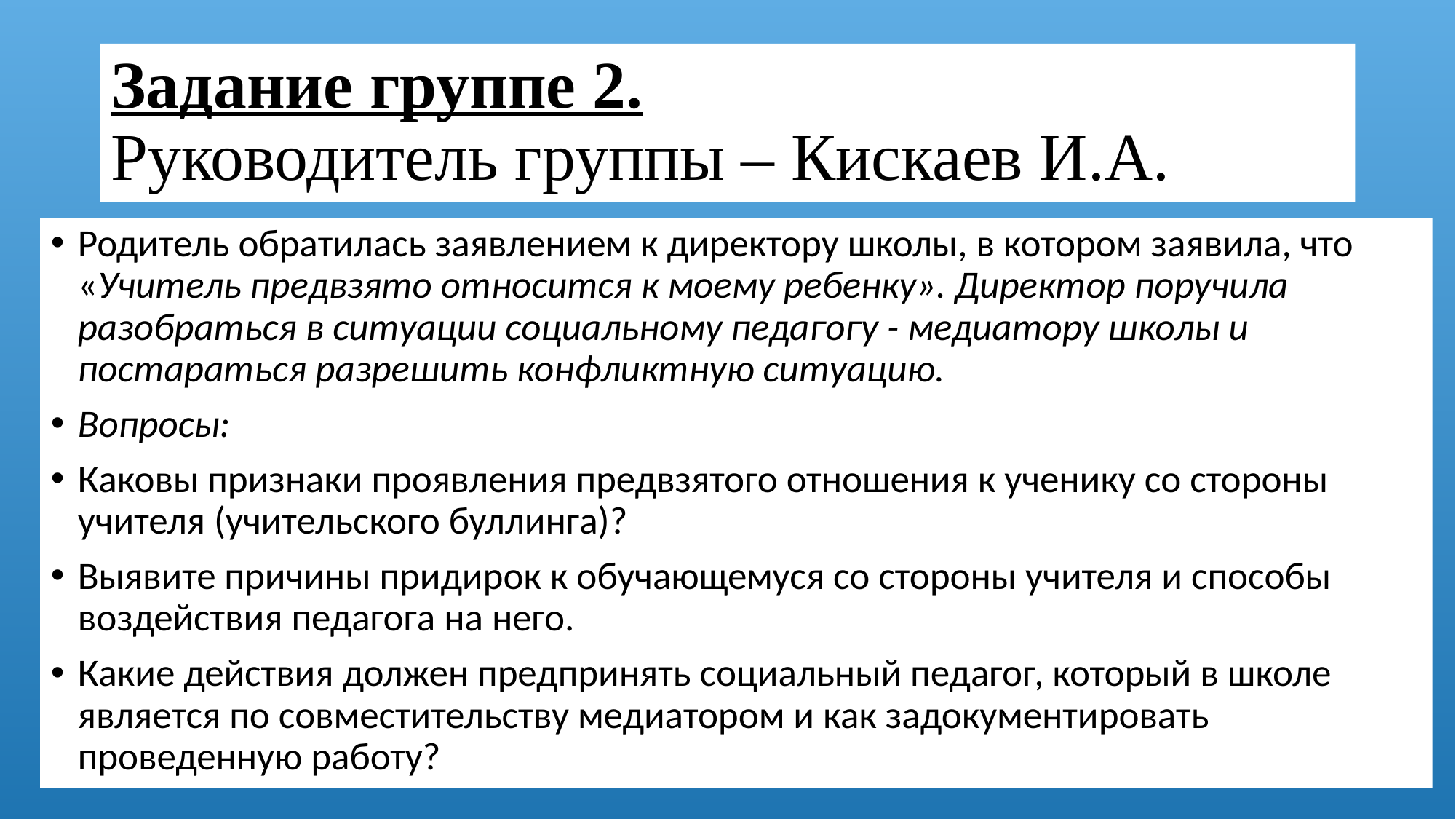

# Задание группе 2. Руководитель группы – Кискаев И.А.
Родитель обратилась заявлением к директору школы, в котором заявила, что «Учитель предвзято относится к моему ребенку». Директор поручила разобраться в ситуации социальному педагогу - медиатору школы и постараться разрешить конфликтную ситуацию.
Вопросы:
Каковы признаки проявления предвзятого отношения к ученику со стороны учителя (учительского буллинга)?
Выявите причины придирок к обучающемуся со стороны учителя и способы воздействия педагога на него.
Какие действия должен предпринять социальный педагог, который в школе является по совместительству медиатором и как задокументировать проведенную работу?